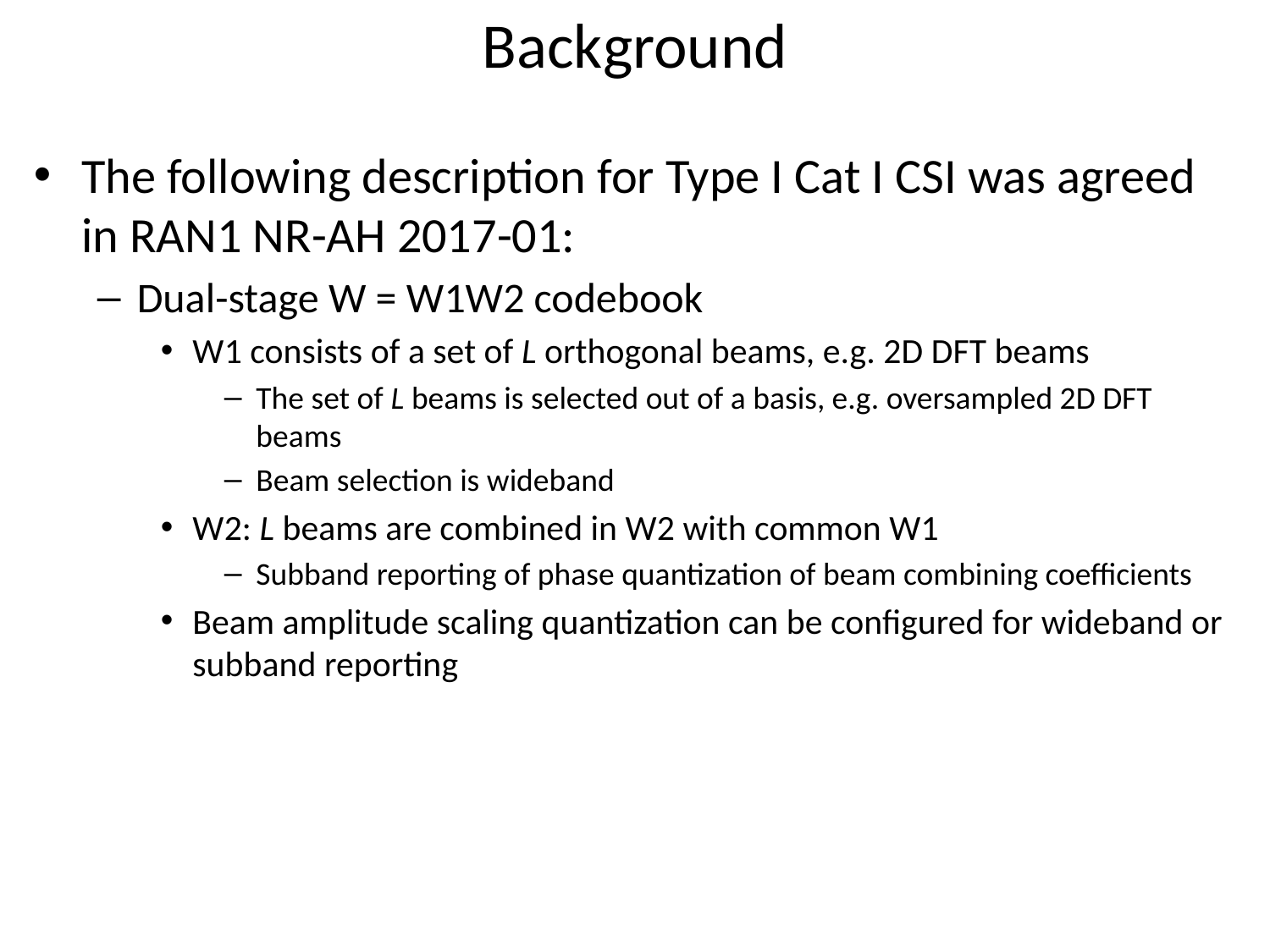

# Background
The following description for Type I Cat I CSI was agreed in RAN1 NR-AH 2017-01:
Dual-stage W = W1W2 codebook
W1 consists of a set of L orthogonal beams, e.g. 2D DFT beams
The set of L beams is selected out of a basis, e.g. oversampled 2D DFT beams
Beam selection is wideband
W2: L beams are combined in W2 with common W1
Subband reporting of phase quantization of beam combining coefficients
Beam amplitude scaling quantization can be configured for wideband or subband reporting